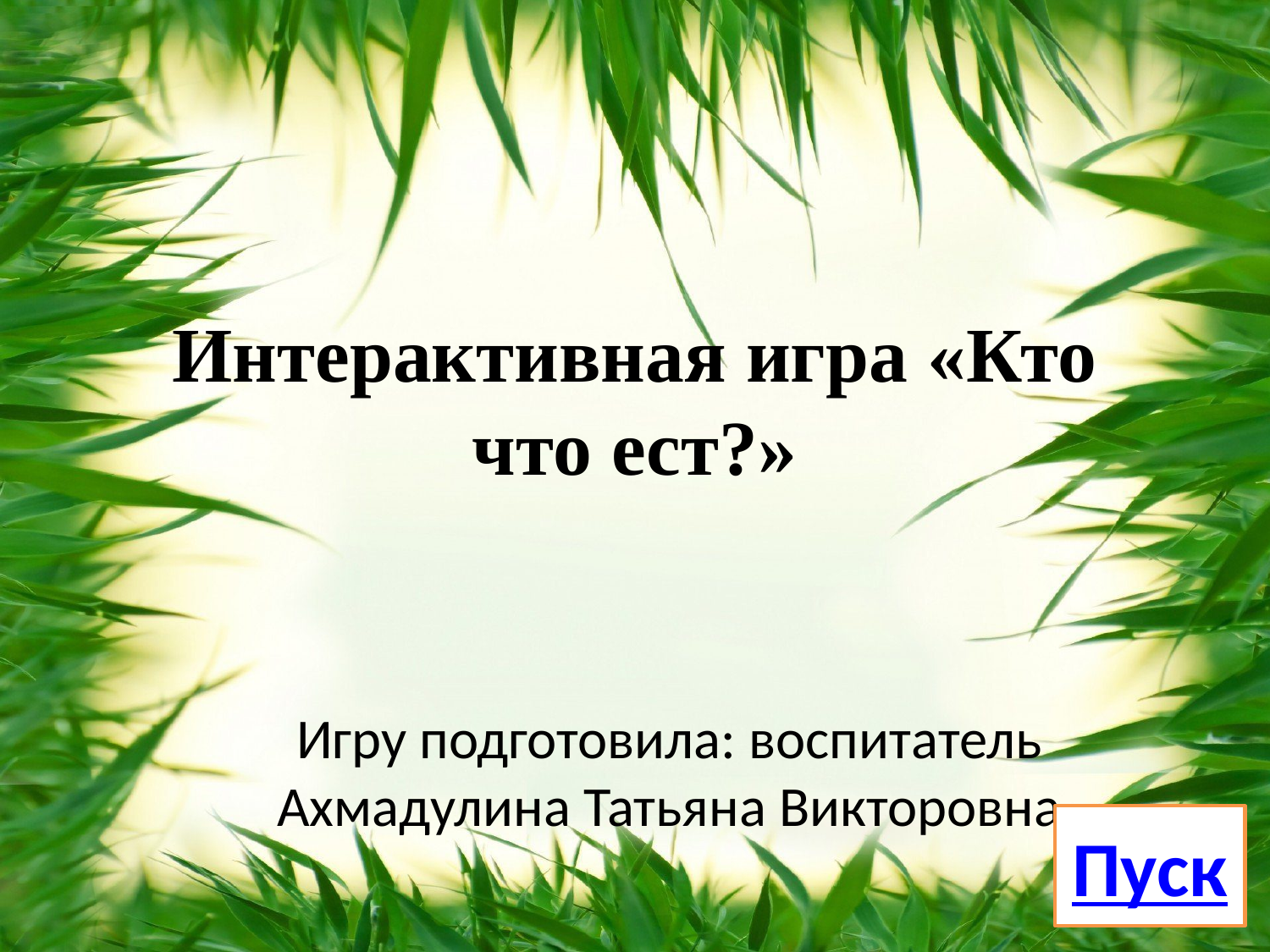

# Интерактивная игра «Кто что ест?»
Игру подготовила: воспитатель Ахмадулина Татьяна Викторовна
Пуск